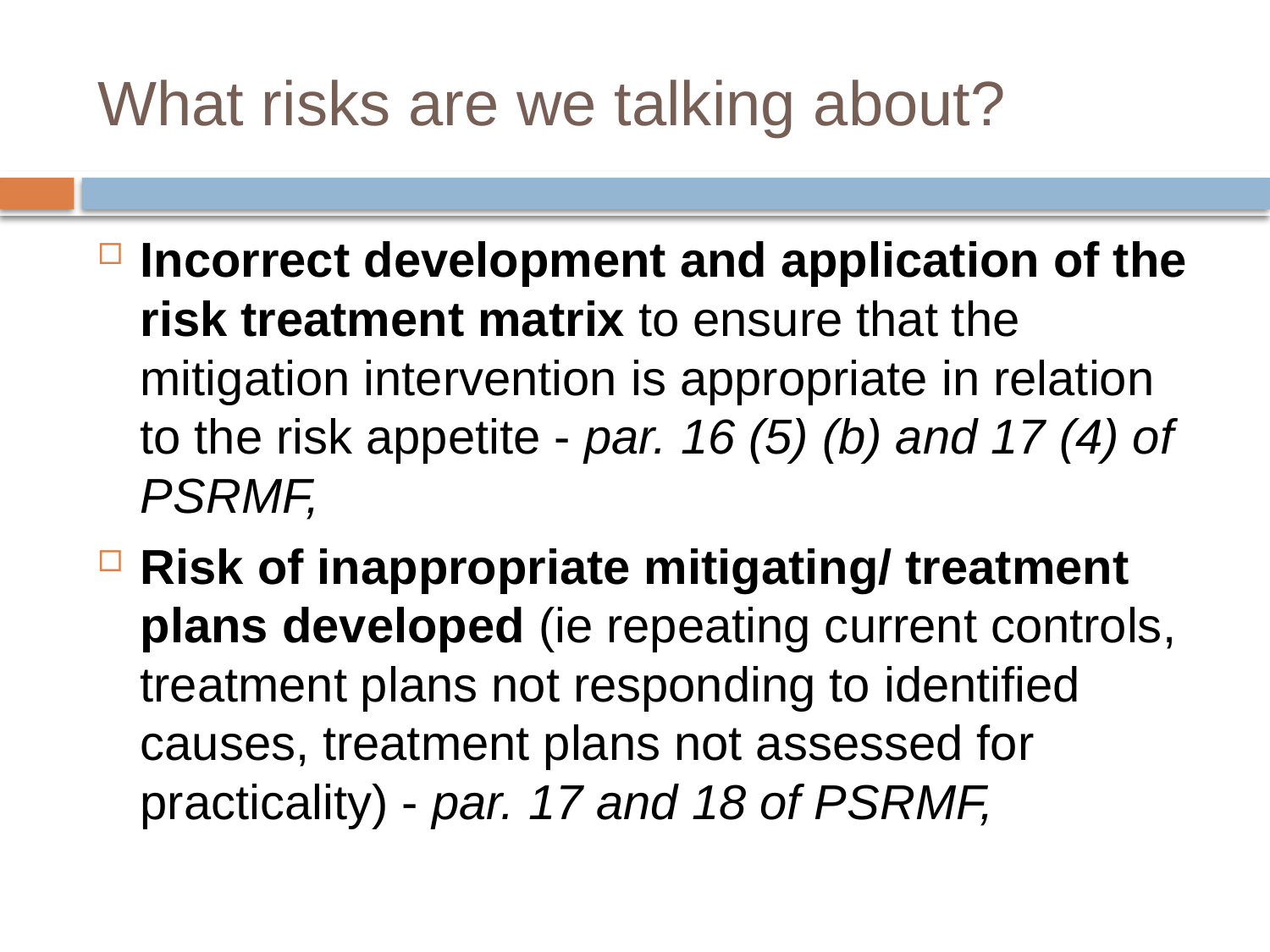

# What risks are we talking about?
Incorrect development and application of the risk treatment matrix to ensure that the mitigation intervention is appropriate in relation to the risk appetite - par. 16 (5) (b) and 17 (4) of PSRMF,
Risk of inappropriate mitigating/ treatment plans developed (ie repeating current controls, treatment plans not responding to identified causes, treatment plans not assessed for practicality) - par. 17 and 18 of PSRMF,